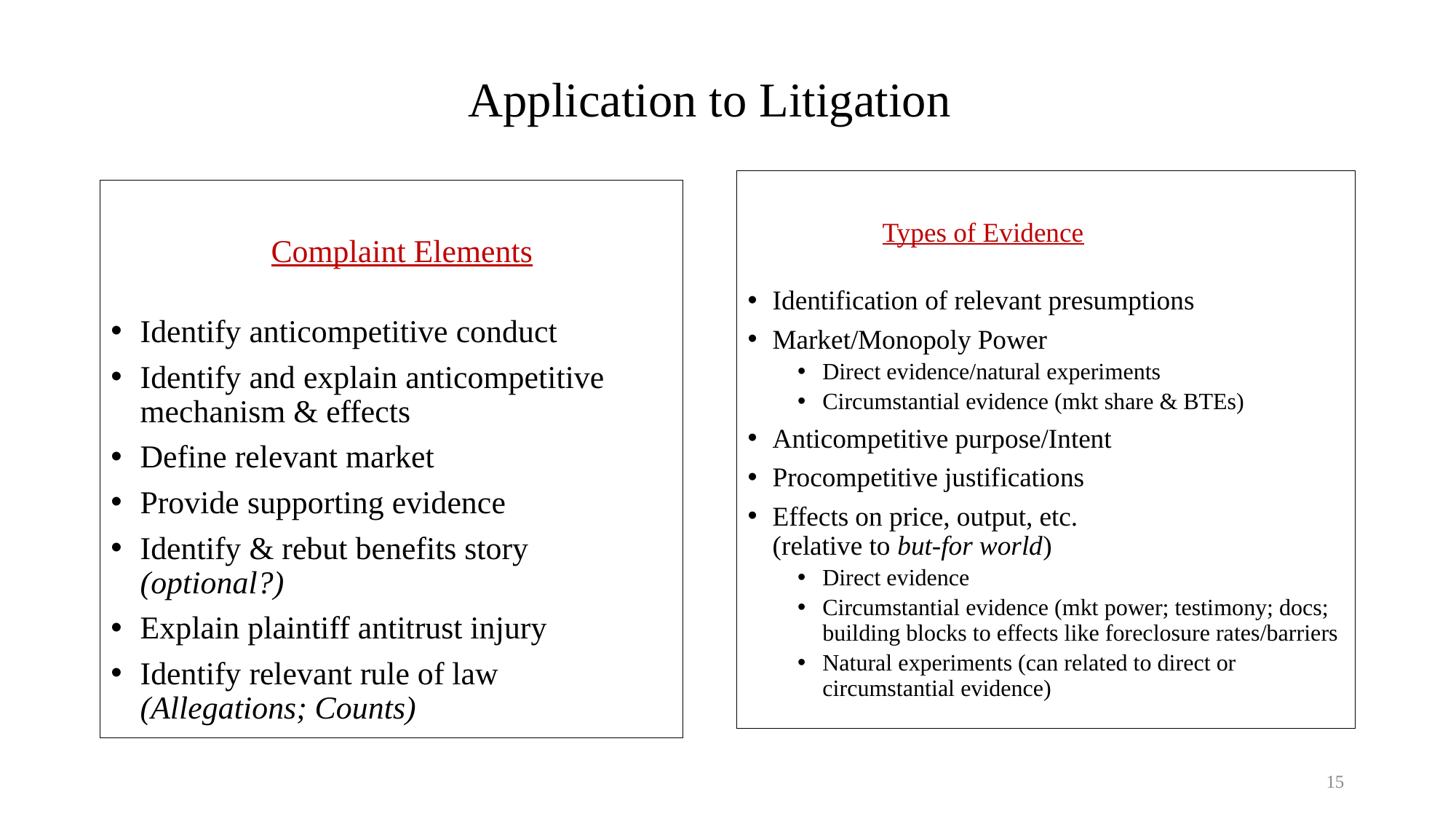

# Application to Litigation

                    Types of Evidence
Identification of relevant presumptions
Market/Monopoly Power
Direct evidence/natural experiments
Circumstantial evidence (mkt share & BTEs)
Anticompetitive purpose/Intent
Procompetitive justifications
Effects on price, output, etc.
(relative to but-for world)
Direct evidence
Circumstantial evidence (mkt power; testimony; docs; building blocks to effects like foreclosure rates/barriers
Natural experiments (can related to direct or circumstantial evidence)

                    Complaint Elements
Identify anticompetitive conduct
Identify and explain anticompetitive mechanism & effects
Define relevant market
Provide supporting evidence
Identify & rebut benefits story
(optional?)
Explain plaintiff antitrust injury
Identify relevant rule of law
(Allegations; Counts)

15